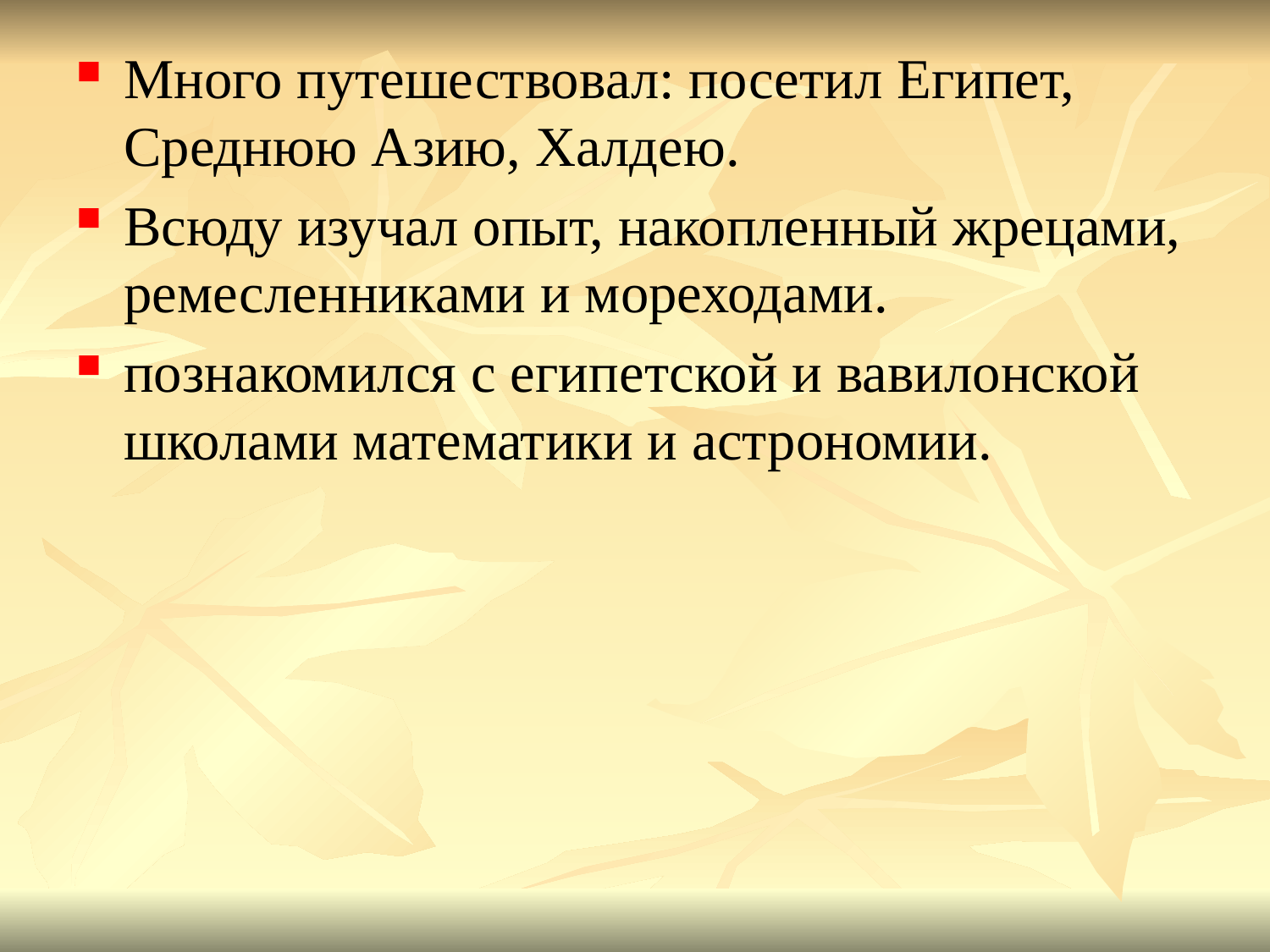

Много путешествовал: посетил Египет, Среднюю Азию, Халдею.
Всюду изучал опыт, накопленный жрецами, ремесленниками и мореходами.
познакомился с египетской и вавилонской школами математики и астрономии.